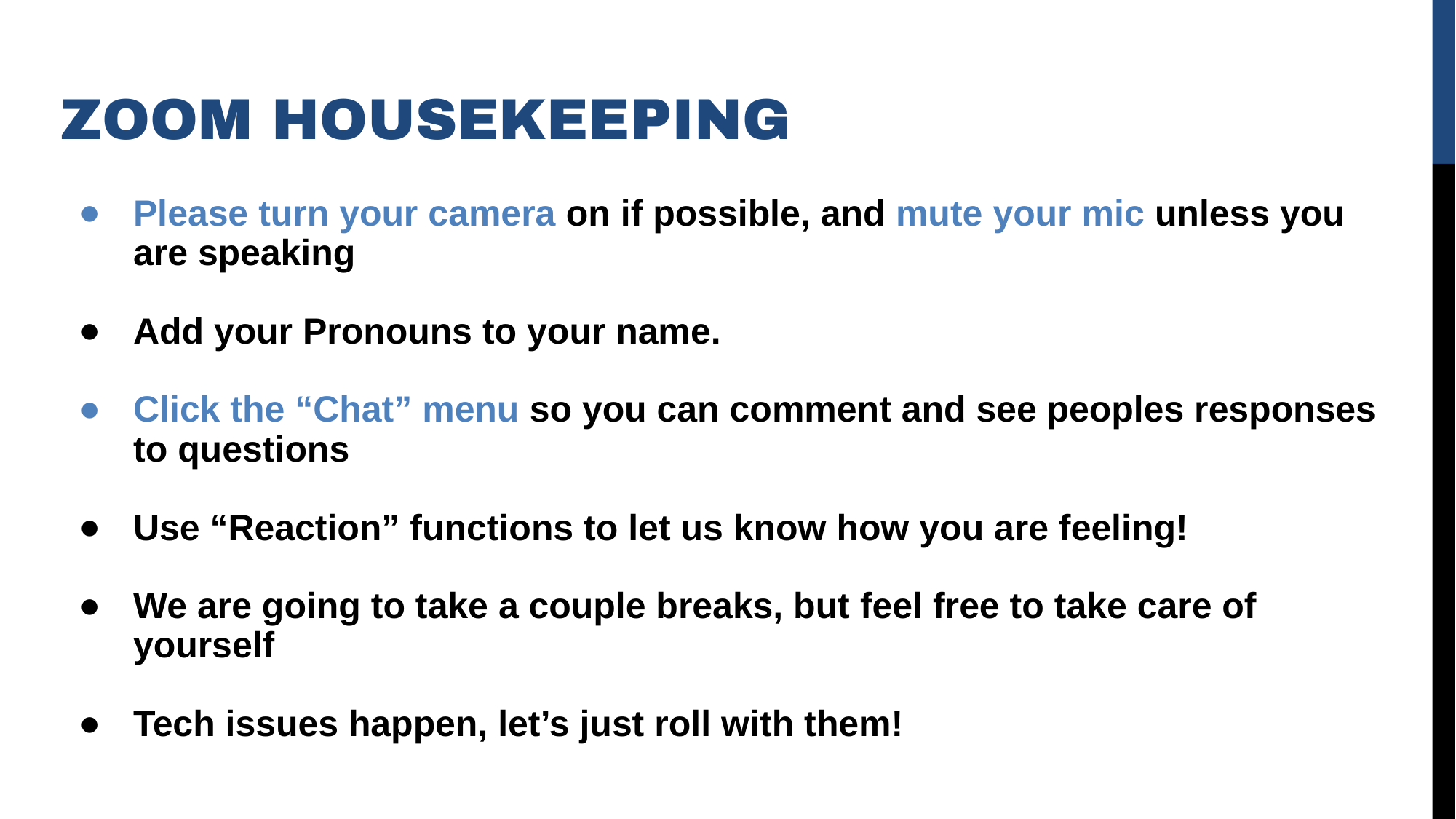

# ZOOM HOUSEKEEPING
Please turn your camera on if possible, and mute your mic unless you are speaking

Add your Pronouns to your name.

Click the “Chat” menu so you can comment and see peoples responses to questions

Use “Reaction” functions to let us know how you are feeling!

We are going to take a couple breaks, but feel free to take care of yourself

Tech issues happen, let’s just roll with them!